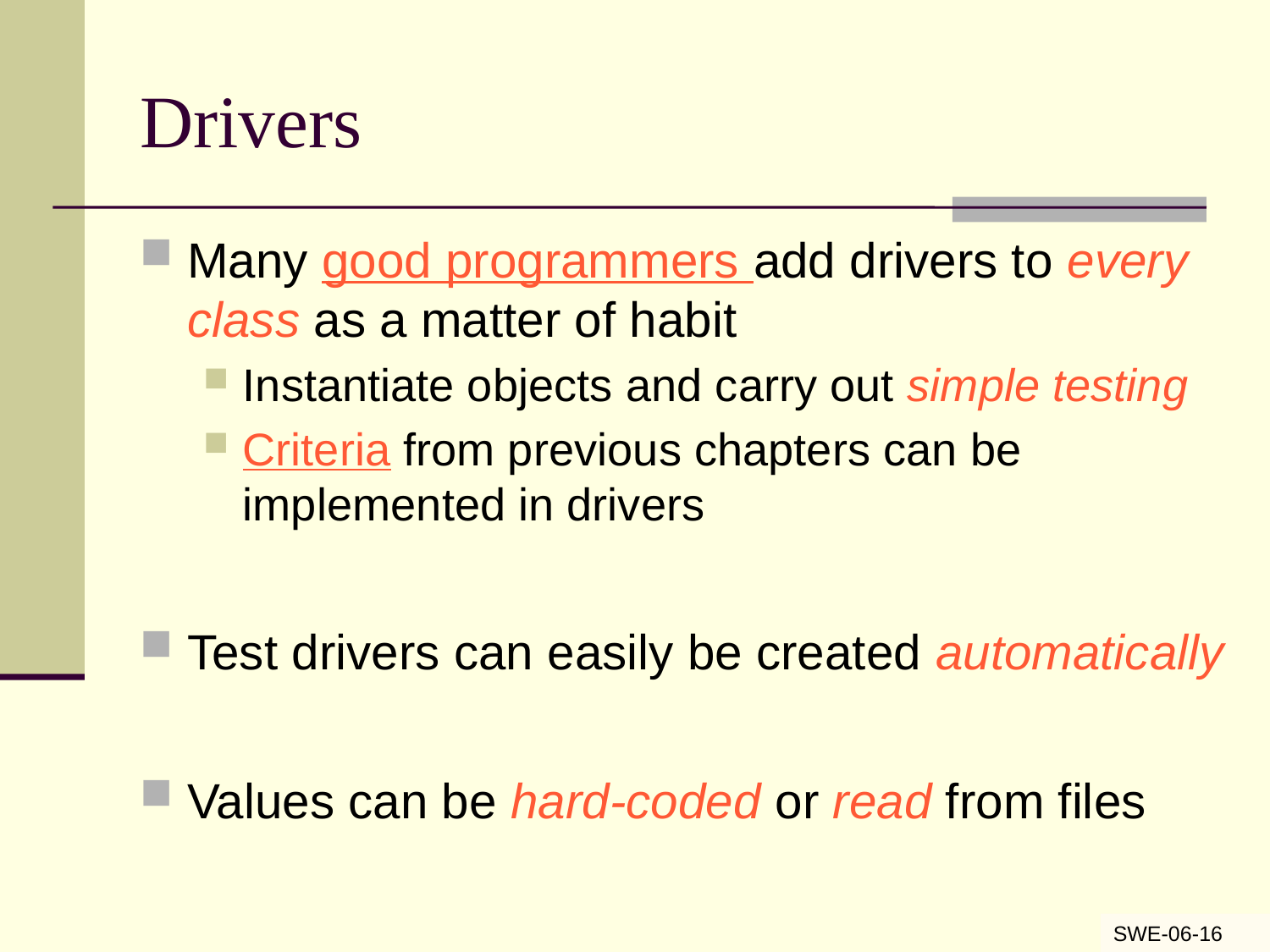

# Drivers
Many good programmers add drivers to every class as a matter of habit
Instantiate objects and carry out simple testing
Criteria from previous chapters can be implemented in drivers

Test drivers can easily be created automatically

Values can be hard-coded or read from files